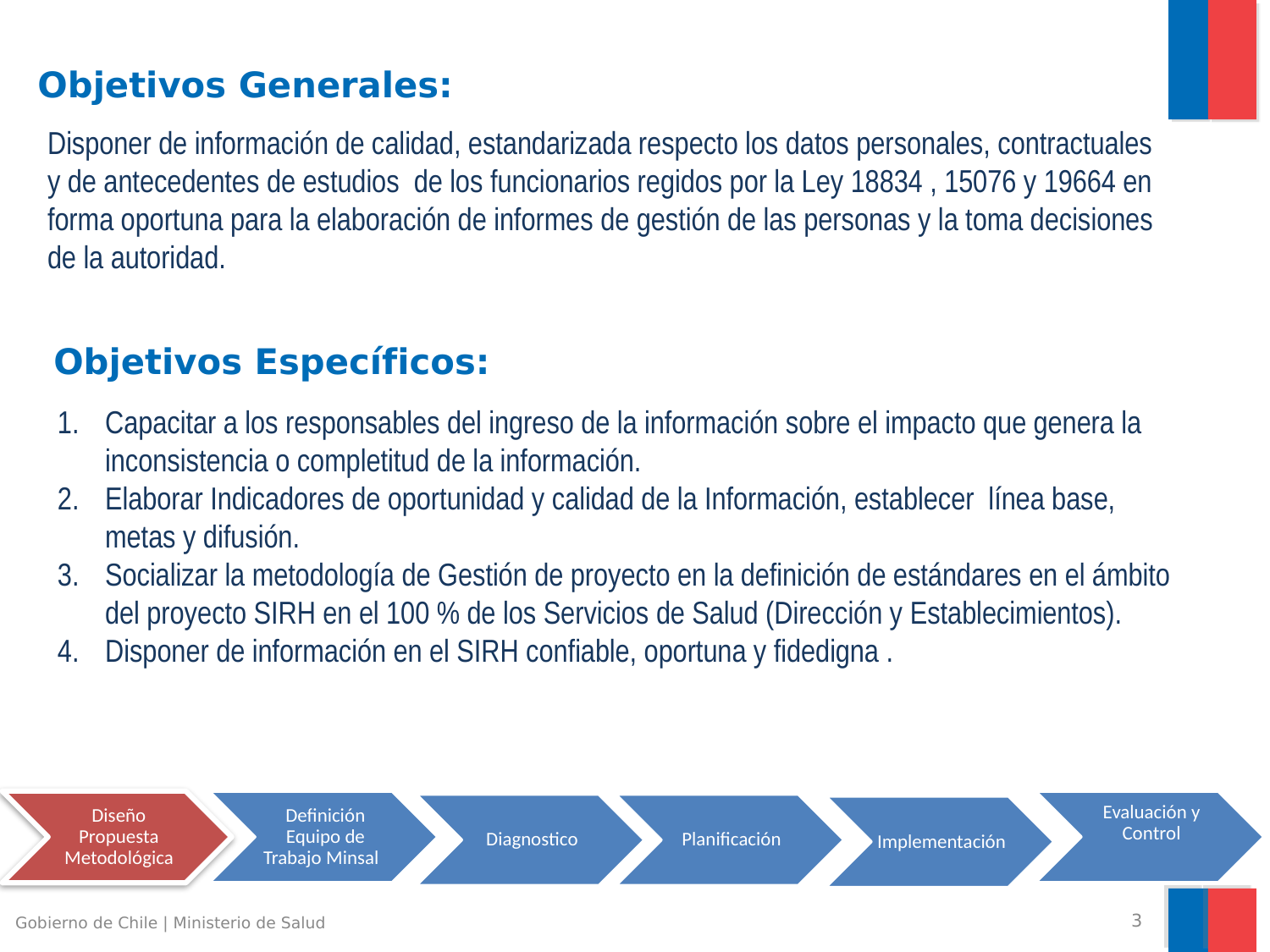

# Objetivos Generales:
Disponer de información de calidad, estandarizada respecto los datos personales, contractuales y de antecedentes de estudios  de los funcionarios regidos por la Ley 18834 , 15076 y 19664 en forma oportuna para la elaboración de informes de gestión de las personas y la toma decisiones de la autoridad.

Objetivos Específicos:
Capacitar a los responsables del ingreso de la información sobre el impacto que genera la inconsistencia o completitud de la información.
Elaborar Indicadores de oportunidad y calidad de la Información, establecer  línea base, metas y difusión.
Socializar la metodología de Gestión de proyecto en la definición de estándares en el ámbito del proyecto SIRH en el 100 % de los Servicios de Salud (Dirección y Establecimientos).
Disponer de información en el SIRH confiable, oportuna y fidedigna .
Diseño Propuesta Metodológica
Definición Equipo de Trabajo Minsal
Diagnostico
Planificación
Implementación
Evaluación y Control

Gobierno de Chile | Ministerio de Salud
3